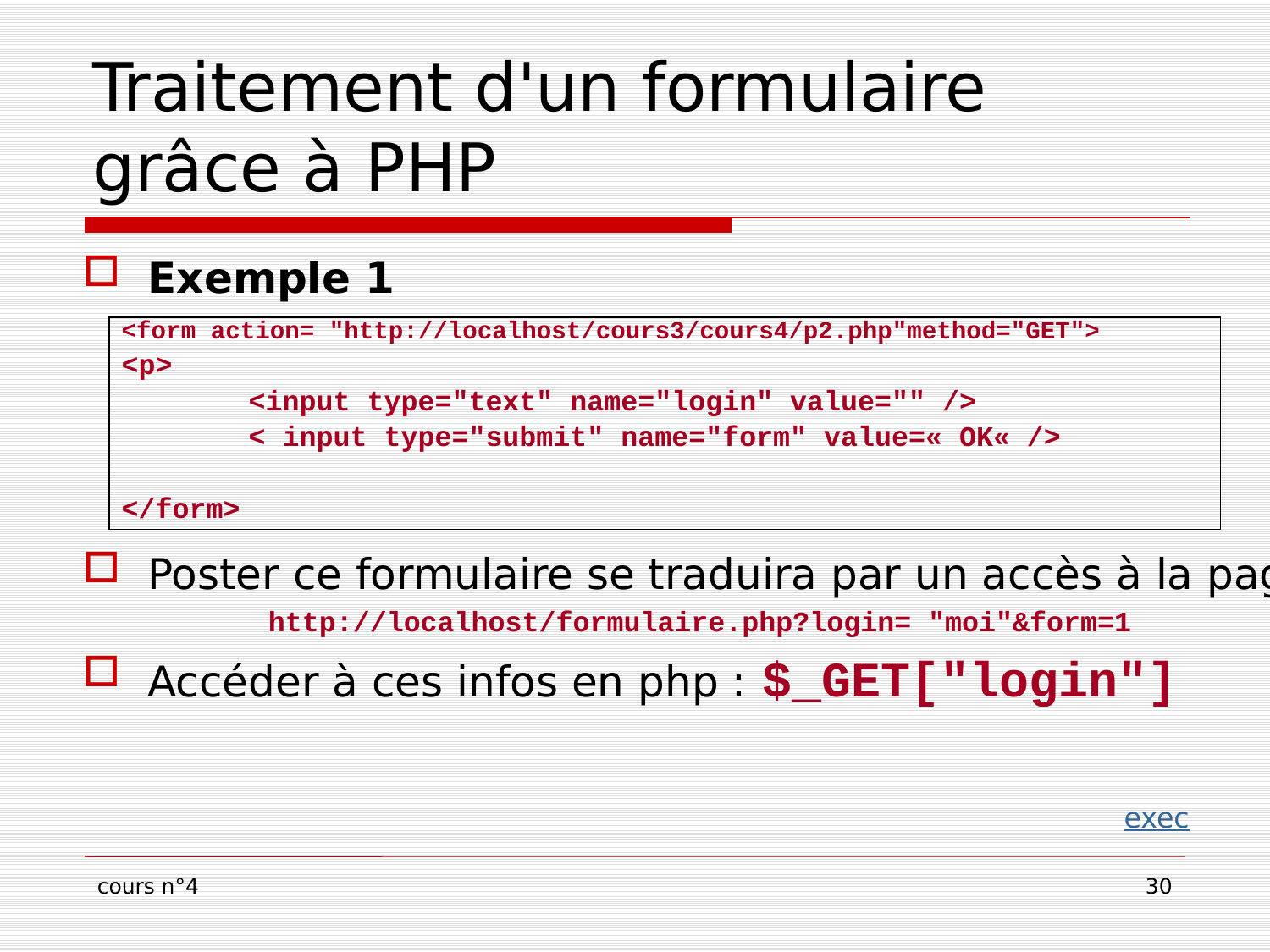

# Traitement d'un formulaire grâce à PHP
Exemple 1

Poster ce formulaire se traduira par un accès à la page
http://localhost/formulaire.php?login= "moi"&form=1
Accéder à ces infos en php : $_GET["login"]
<form action= "http://localhost/cours3/cours4/p2.php"method="GET">
<p>
	<input type="text" name="login" value="" />
	< input type="submit" name="form" value=« OK« />

</form>
exec
cours n°4
30